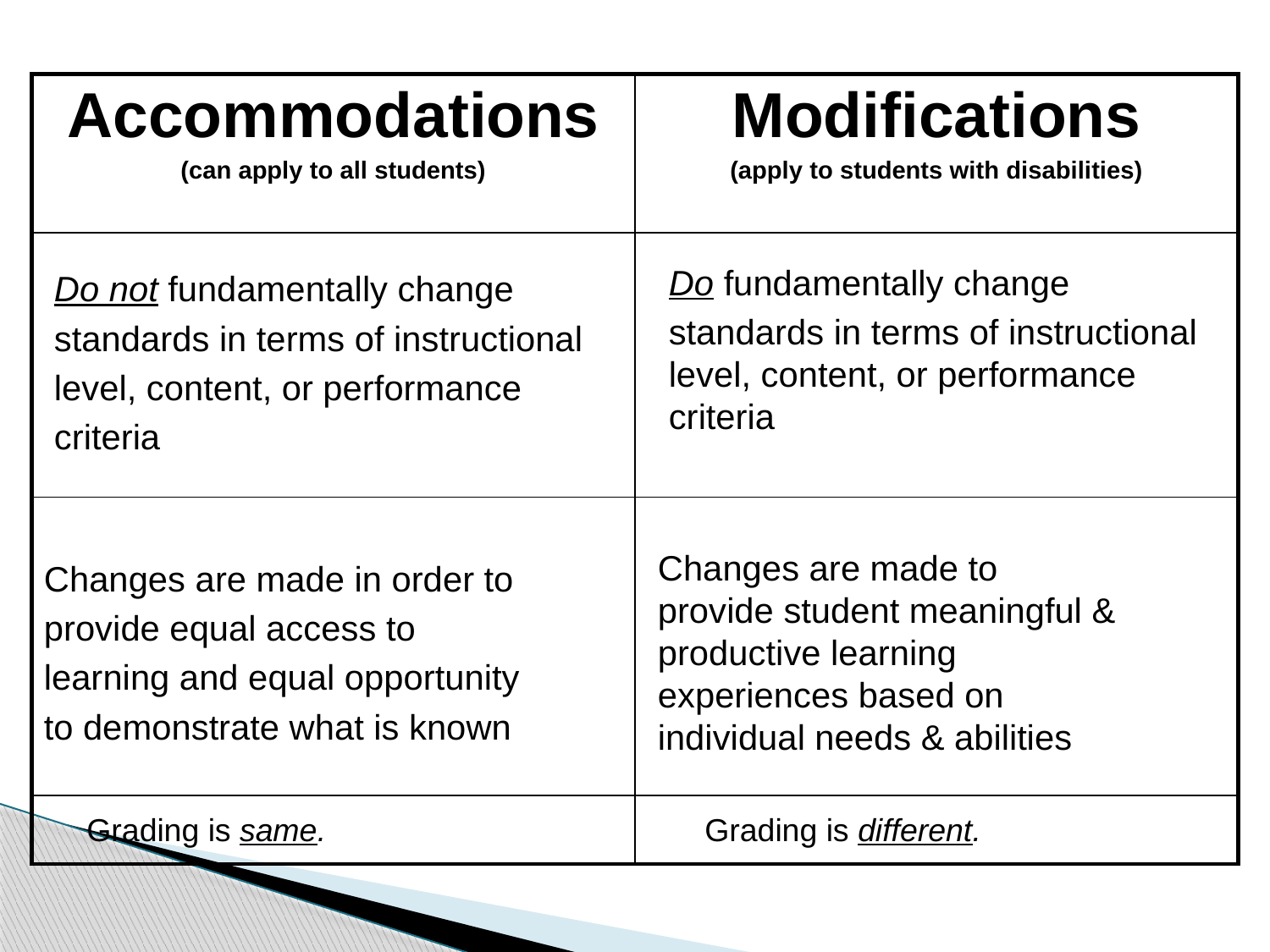

| Accommodations (can apply to all students) | Modifications (apply to students with disabilities) |
| --- | --- |
|  |  |
|  |  |
|  |  |
Do fundamentally change
standards in terms of instructional level, content, or performance criteria

Do not fundamentally change
standards in terms of instructional
level, content, or performance
criteria

Changes are made to
provide student meaningful &
productive learning
experiences based on
individual needs & abilities
Changes are made in order to
provide equal access to
learning and equal opportunity
to demonstrate what is known

Grading is same.

Grading is different.